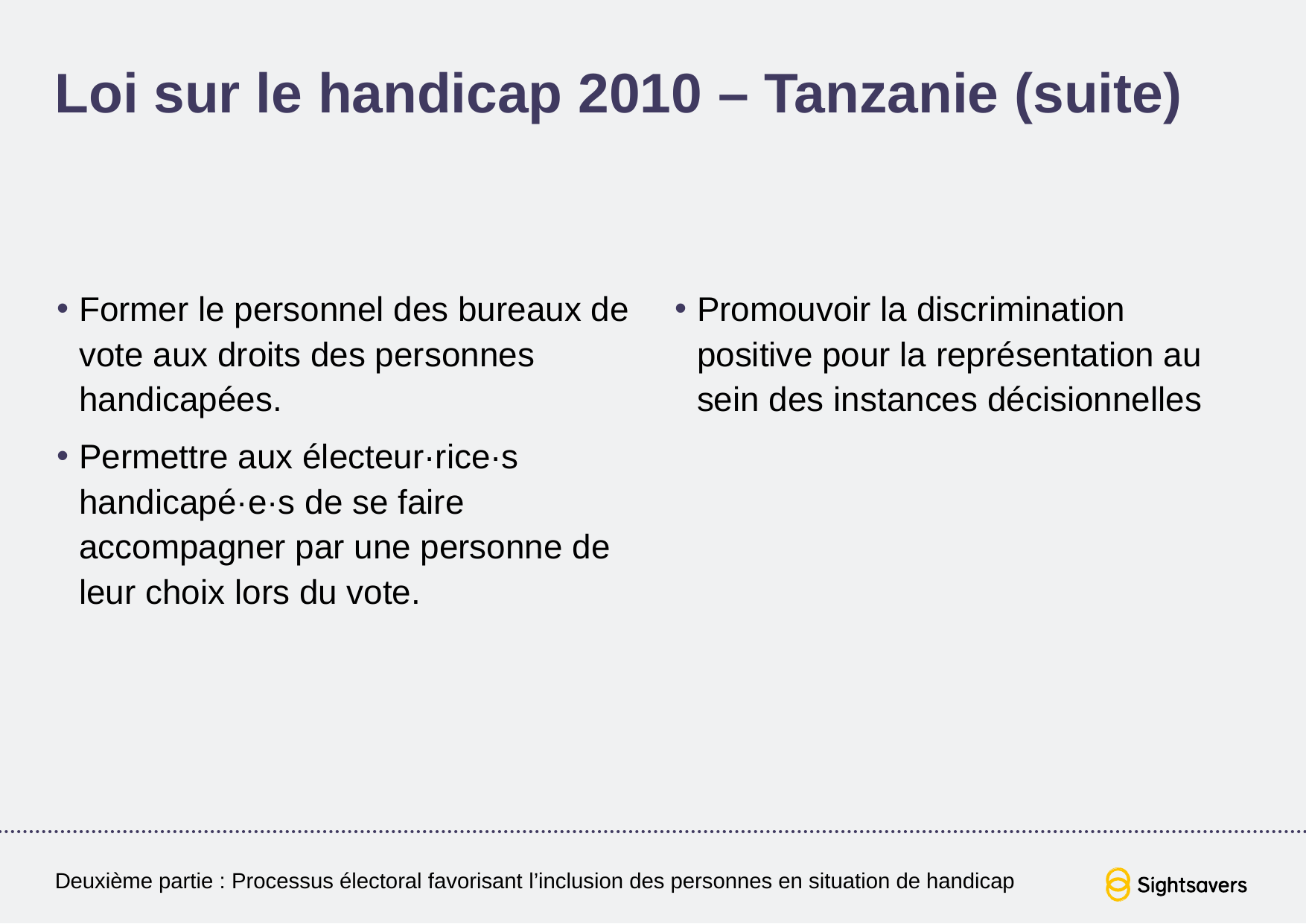

# Loi sur le handicap 2010 – Tanzanie (suite)
Former le personnel des bureaux de vote aux droits des personnes handicapées.
Permettre aux électeur·rice·s handicapé·e·s de se faire accompagner par une personne de leur choix lors du vote.
Promouvoir la discrimination positive pour la représentation au sein des instances décisionnelles

Deuxième partie : Processus électoral favorisant l’inclusion des personnes en situation de handicap